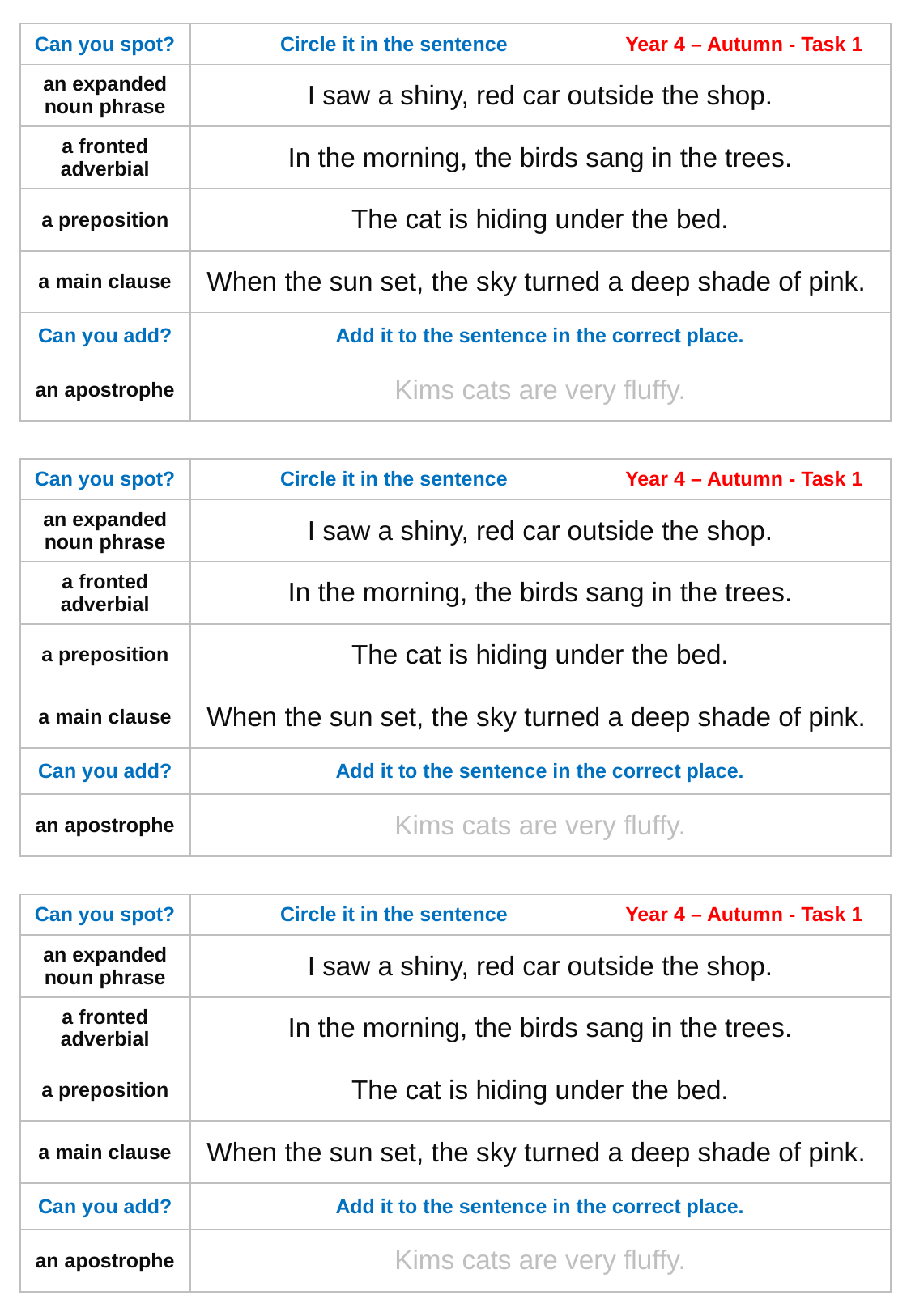

| Can you spot? | Circle it in the sentence | Year 4 – Autumn - Task 1 |
| --- | --- | --- |
| an expanded noun phrase | I saw a shiny, red car outside the shop. |  |
| a fronted adverbial | In the morning, the birds sang in the trees. |  |
| a preposition | The cat is hiding under the bed. |  |
| a main clause | When the sun set, the sky turned a deep shade of pink. |  |
| Can you add? | Add it to the sentence in the correct place. |  |
| an apostrophe | Kims cats are very fluffy. |  |
| Can you spot? | Circle it in the sentence | Year 4 – Autumn - Task 1 |
| --- | --- | --- |
| an expanded noun phrase | I saw a shiny, red car outside the shop. |  |
| a fronted adverbial | In the morning, the birds sang in the trees. |  |
| a preposition | The cat is hiding under the bed. |  |
| a main clause | When the sun set, the sky turned a deep shade of pink. |  |
| Can you add? | Add it to the sentence in the correct place. |  |
| an apostrophe | Kims cats are very fluffy. |  |
| Can you spot? | Circle it in the sentence | Year 4 – Autumn - Task 1 |
| --- | --- | --- |
| an expanded noun phrase | I saw a shiny, red car outside the shop. |  |
| a fronted adverbial | In the morning, the birds sang in the trees. |  |
| a preposition | The cat is hiding under the bed. |  |
| a main clause | When the sun set, the sky turned a deep shade of pink. |  |
| Can you add? | Add it to the sentence in the correct place. |  |
| an apostrophe | Kims cats are very fluffy. |  |